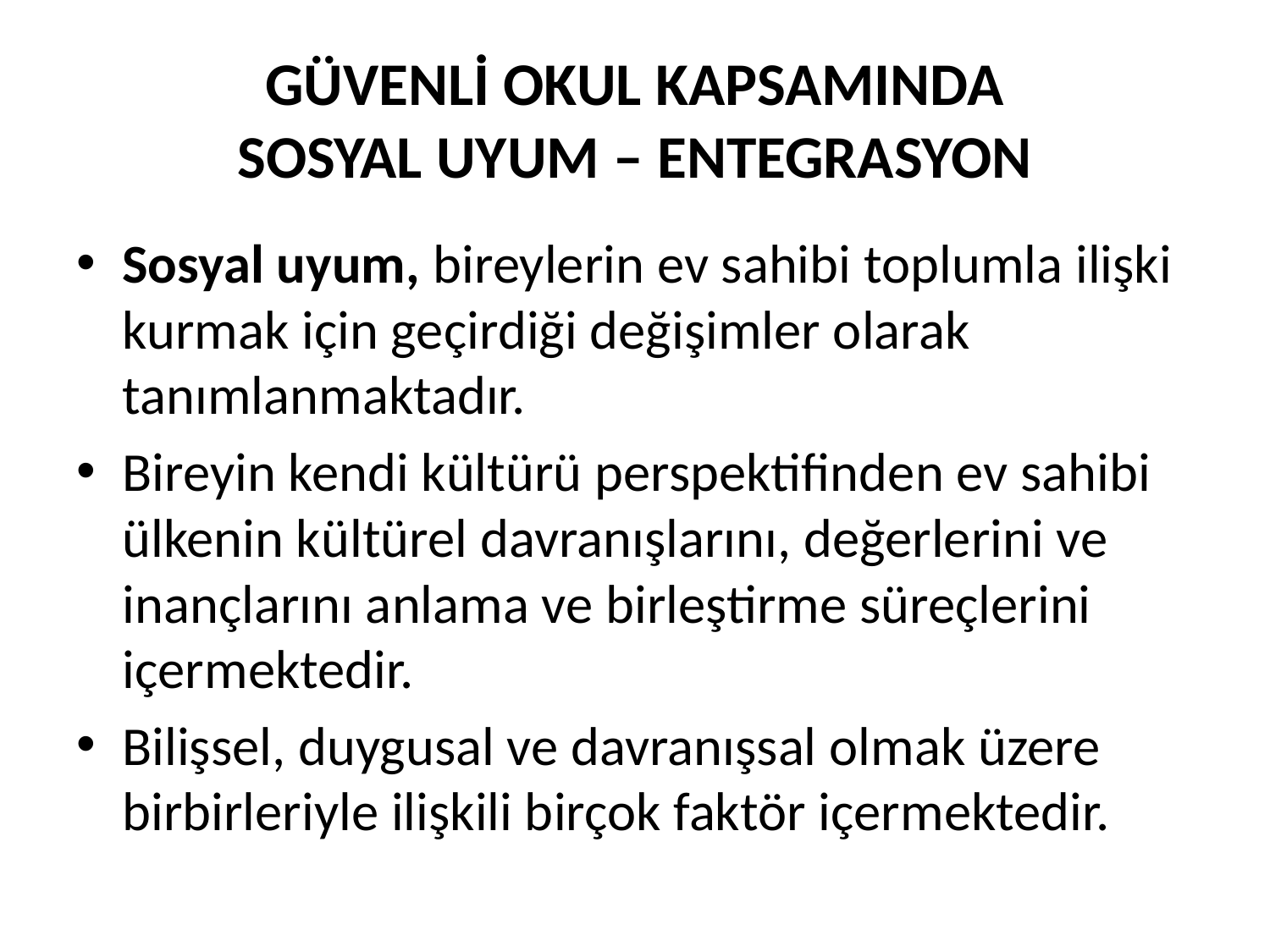

# GÜVENLİ OKUL KAPSAMINDA SOSYAL UYUM – ENTEGRASYON
Sosyal uyum, bireylerin ev sahibi toplumla ilişki kurmak için geçirdiği değişimler olarak tanımlanmaktadır.
Bireyin kendi kültürü perspektifinden ev sahibi ülkenin kültürel davranışlarını, değerlerini ve inançlarını anlama ve birleştirme süreçlerini içermektedir.
Bilişsel, duygusal ve davranışsal olmak üzere birbirleriyle ilişkili birçok faktör içermektedir.